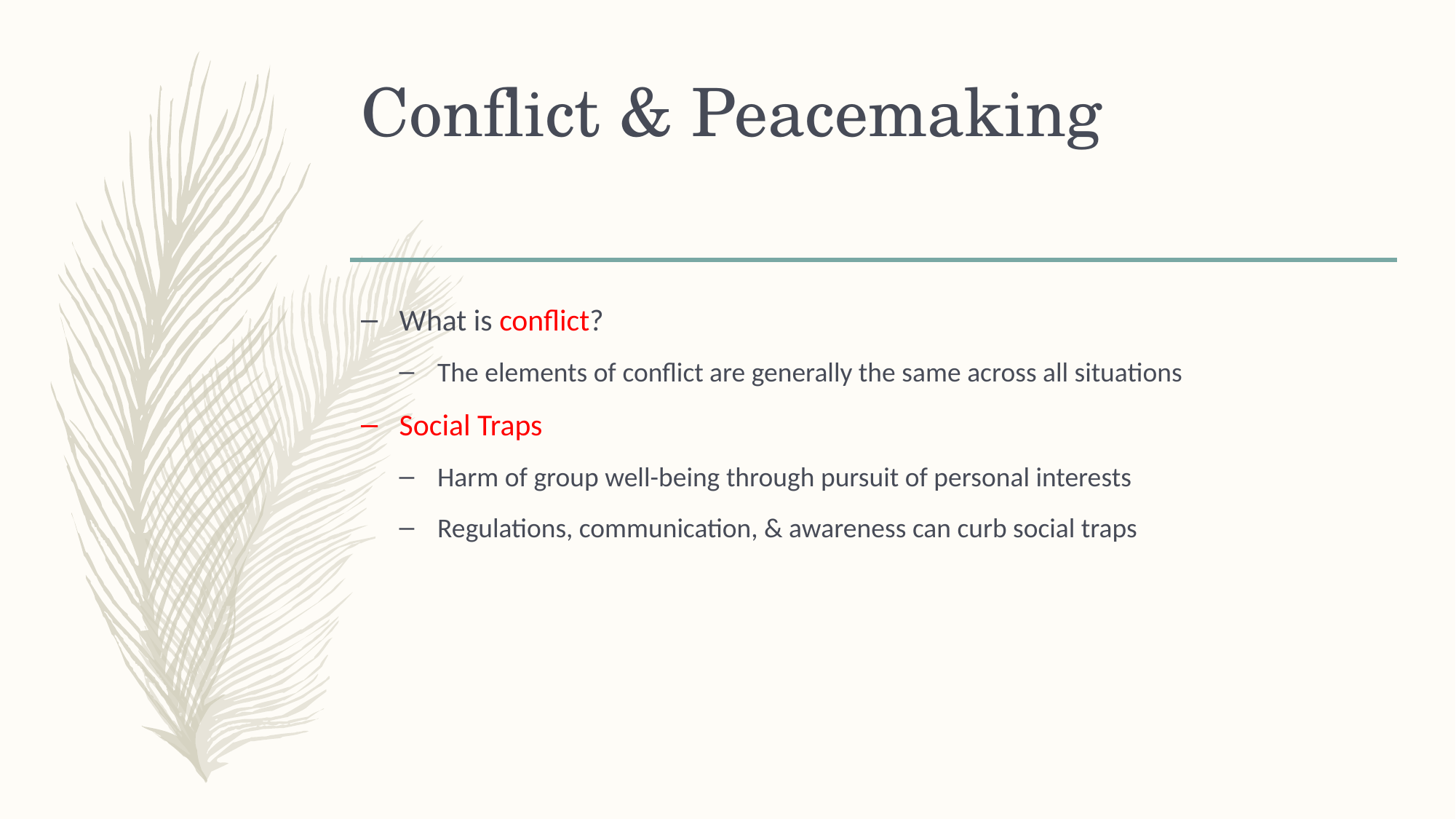

# Conflict & Peacemaking
What is conflict?
The elements of conflict are generally the same across all situations
Social Traps
Harm of group well-being through pursuit of personal interests
Regulations, communication, & awareness can curb social traps